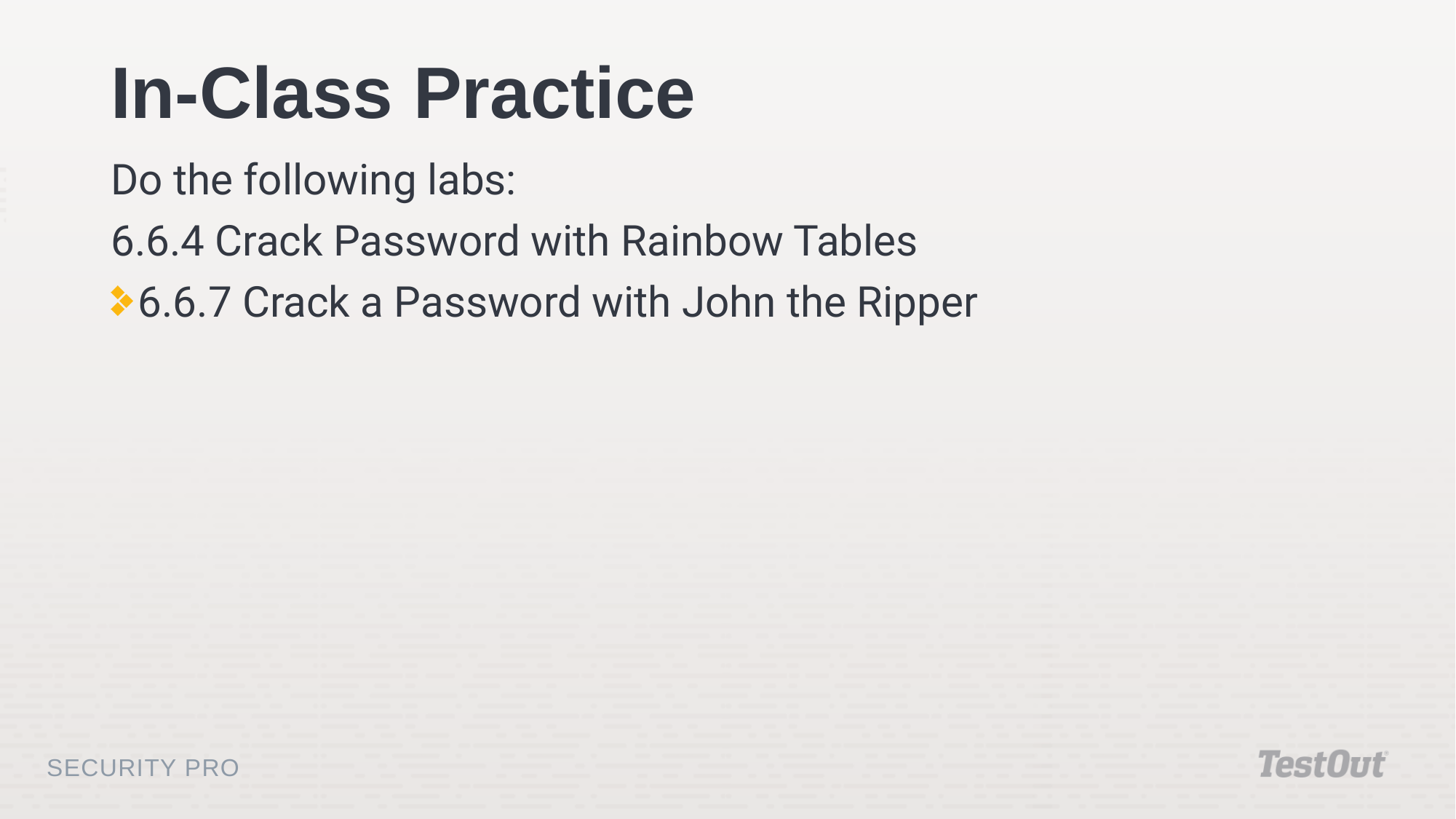

# In-Class Practice
Do the following labs:
6.6.4 Crack Password with Rainbow Tables
6.6.7 Crack a Password with John the Ripper
Security Pro